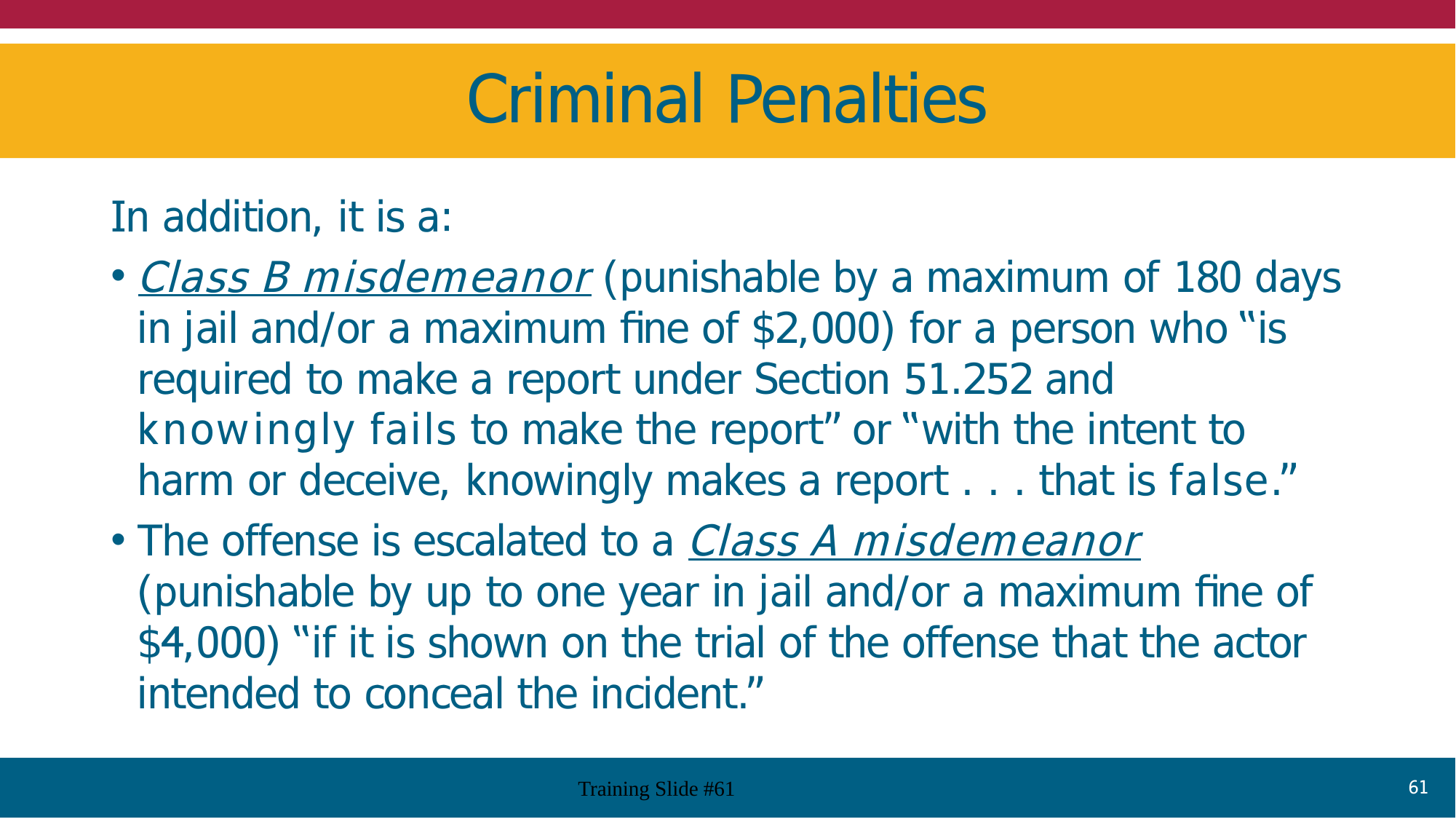

# Criminal Penalties
In addition, it is a:
Class B misdemeanor (punishable by a maximum of 180 days in jail and/or a maximum fine of $2,000) for a person who “is required to make a report under Section 51.252 and knowingly fails to make the report” or “with the intent to harm or deceive, knowingly makes a report . . . that is false.”
The offense is escalated to a Class A misdemeanor (punishable by up to one year in jail and/or a maximum fine of $4,000) “if it is shown on the trial of the offense that the actor intended to conceal the incident.”

61
Training Slide #61